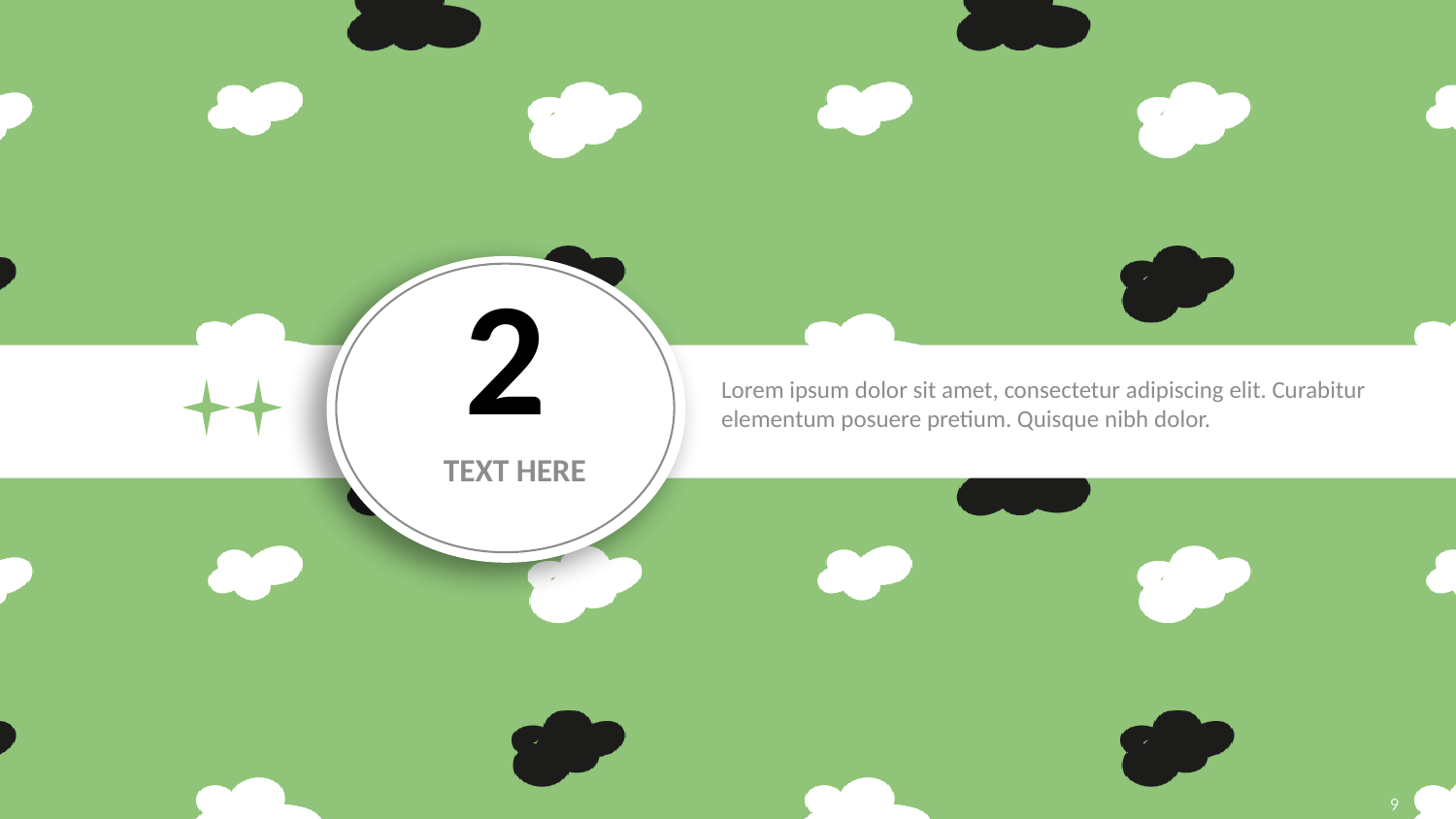

2

TEXT HERE

Lorem ipsum dolor sit amet, consectetur adipiscing elit. Curabitur elementum posuere pretium. Quisque nibh dolor.